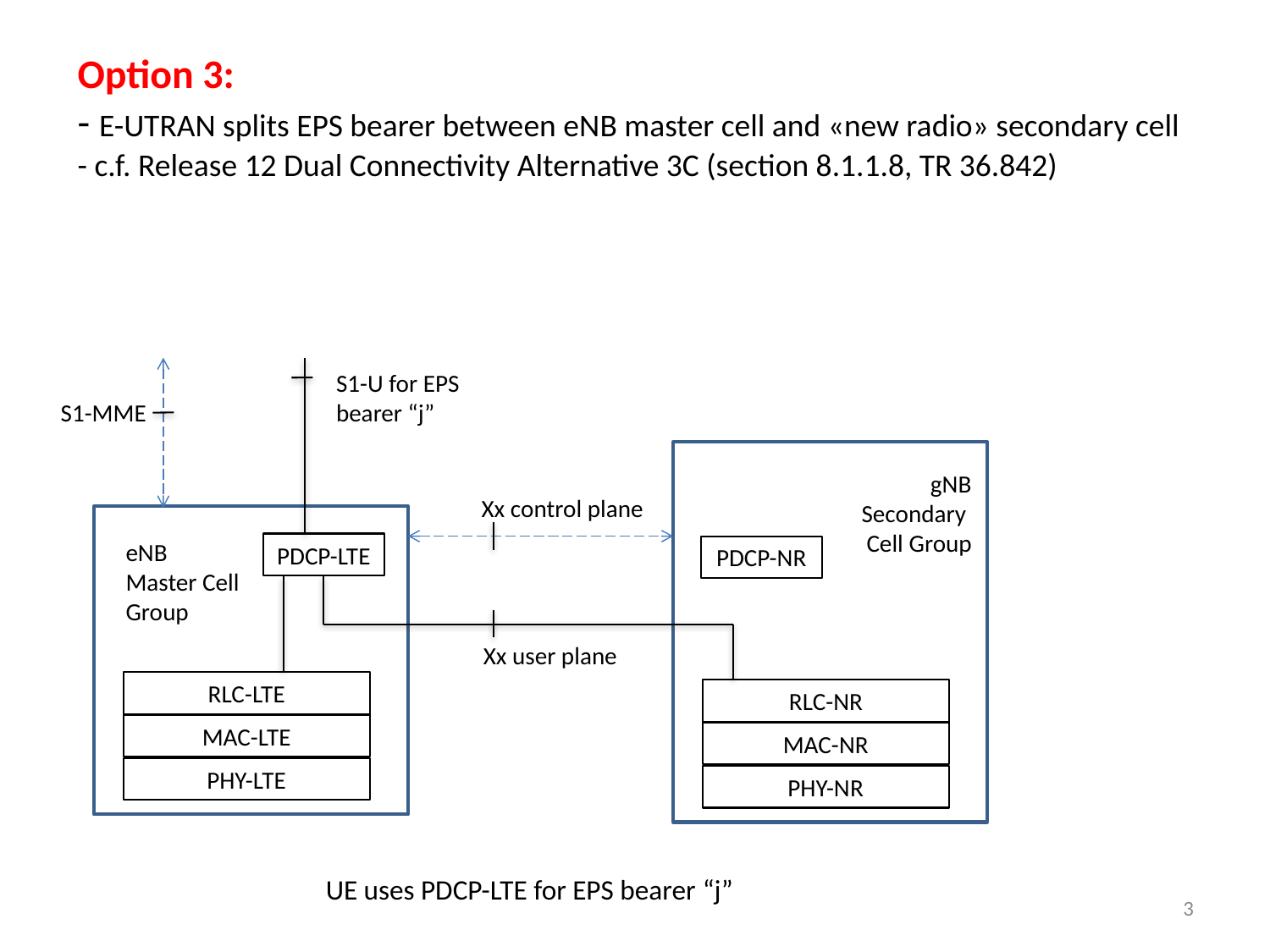

# Option 3: - E-UTRAN splits EPS bearer between eNB master cell and «new radio» secondary cell - c.f. Release 12 Dual Connectivity Alternative 3C (section 8.1.1.8, TR 36.842)
S1-U for EPS bearer “j”
S1-MME

gNB
Secondary  Cell Group

Xx control plane

eNB
Master Cell Group

PDCP-LTE
PDCP-NR
Xx user plane
RLC-LTE
RLC-NR
MAC-LTE
MAC-NR
PHY-LTE
PHY-NR
UE uses PDCP-LTE for EPS bearer “j”
3